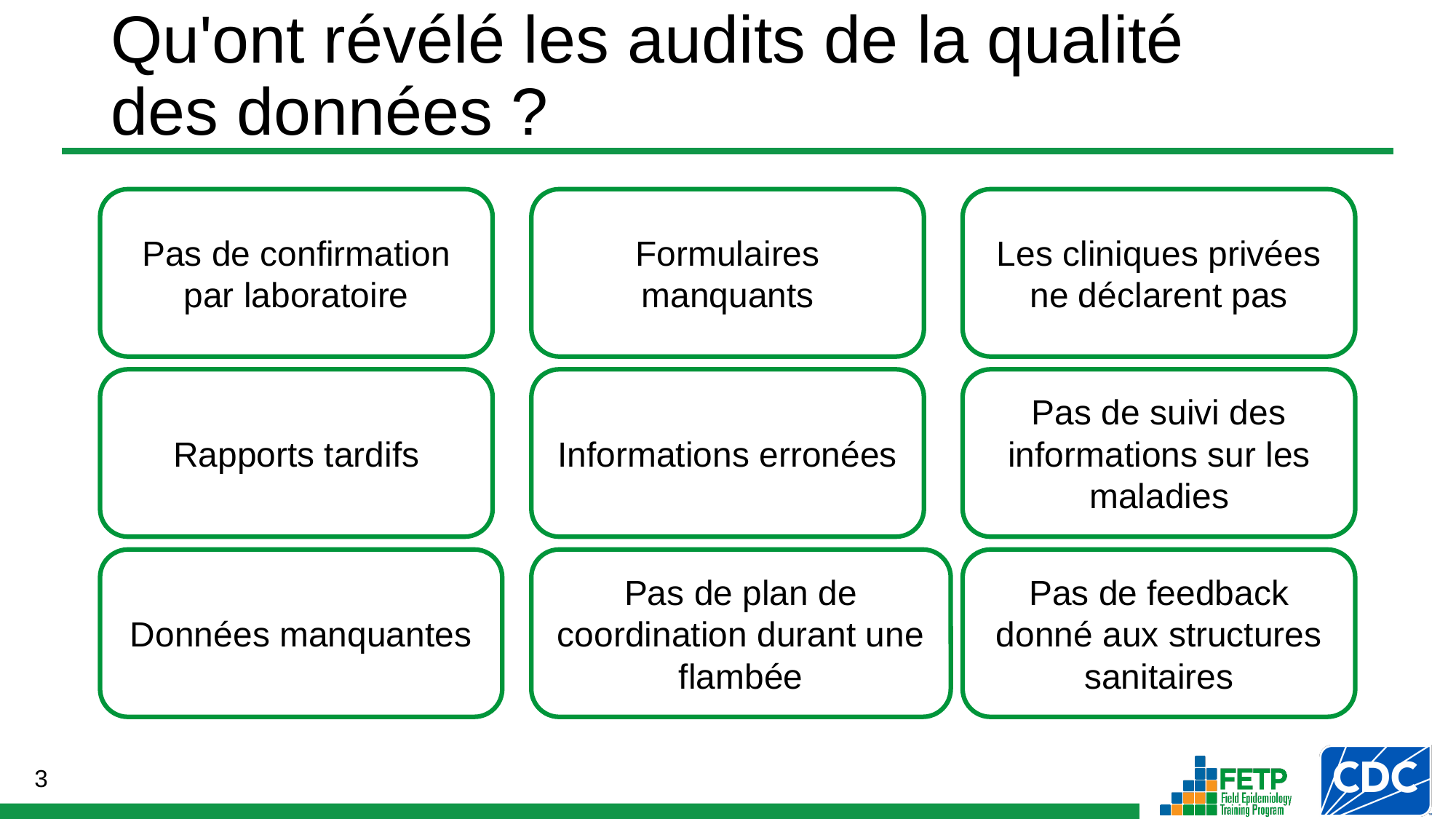

# Qu'ont révélé les audits de la qualité des données ?
Pas de confirmation par laboratoire
Formulaires manquants
Les cliniques privées ne déclarent pas
Rapports tardifs
Informations erronées
Pas de suivi des informations sur les maladies
Données manquantes
Pas de feedback donné aux structures sanitaires
Pas de plan de coordination durant une flambée